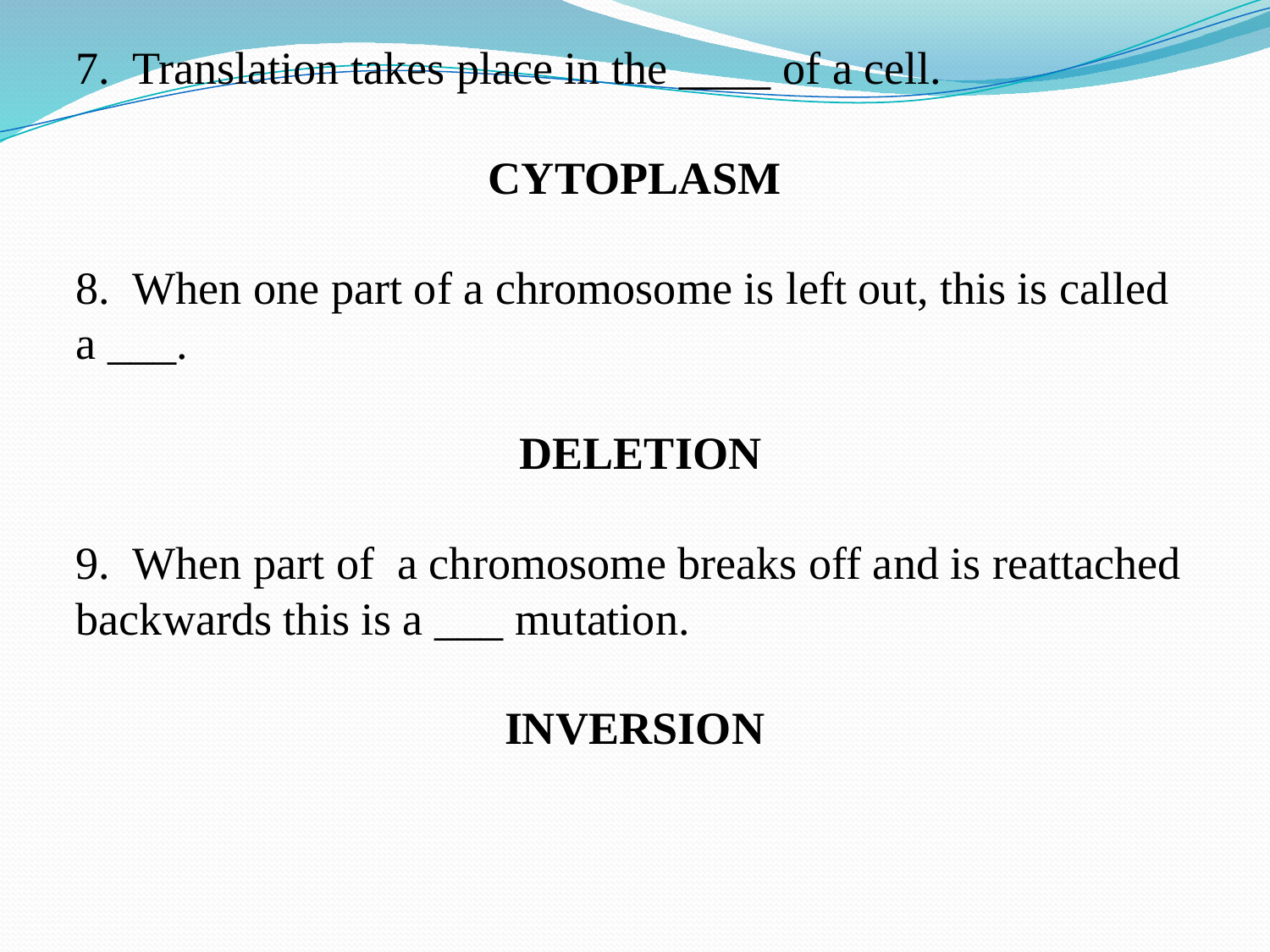

7.  Translation takes place in the ____ of a cell.

CYTOPLASM

8.  When one part of a chromosome is left out, this is called a ___.

 DELETION

9.  When part of  a chromosome breaks off and is reattached backwards this is a ___ mutation.

INVERSION